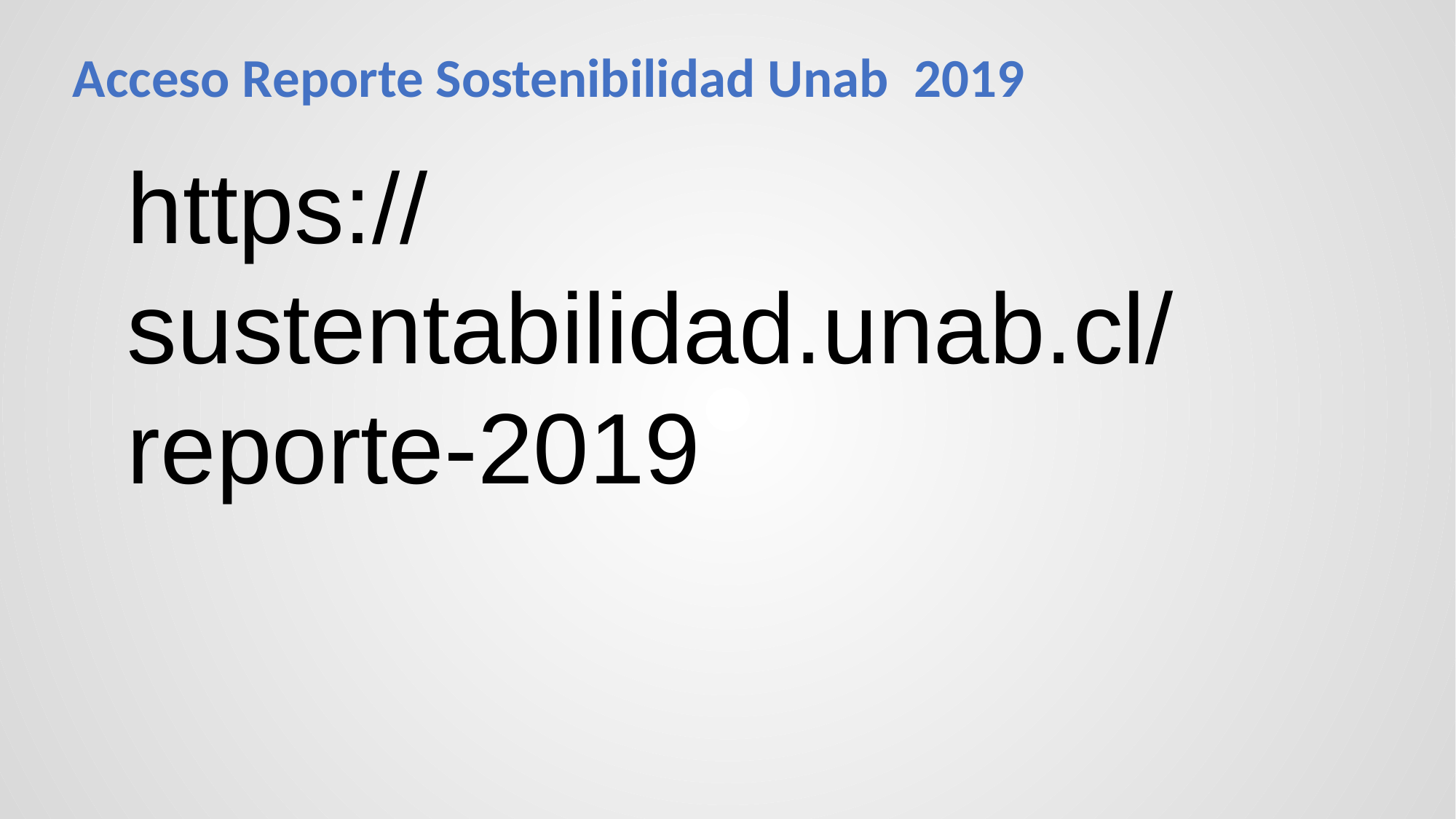

# Acceso Reporte Sostenibilidad Unab  2019
https://sustentabilidad.unab.cl/reporte-2019